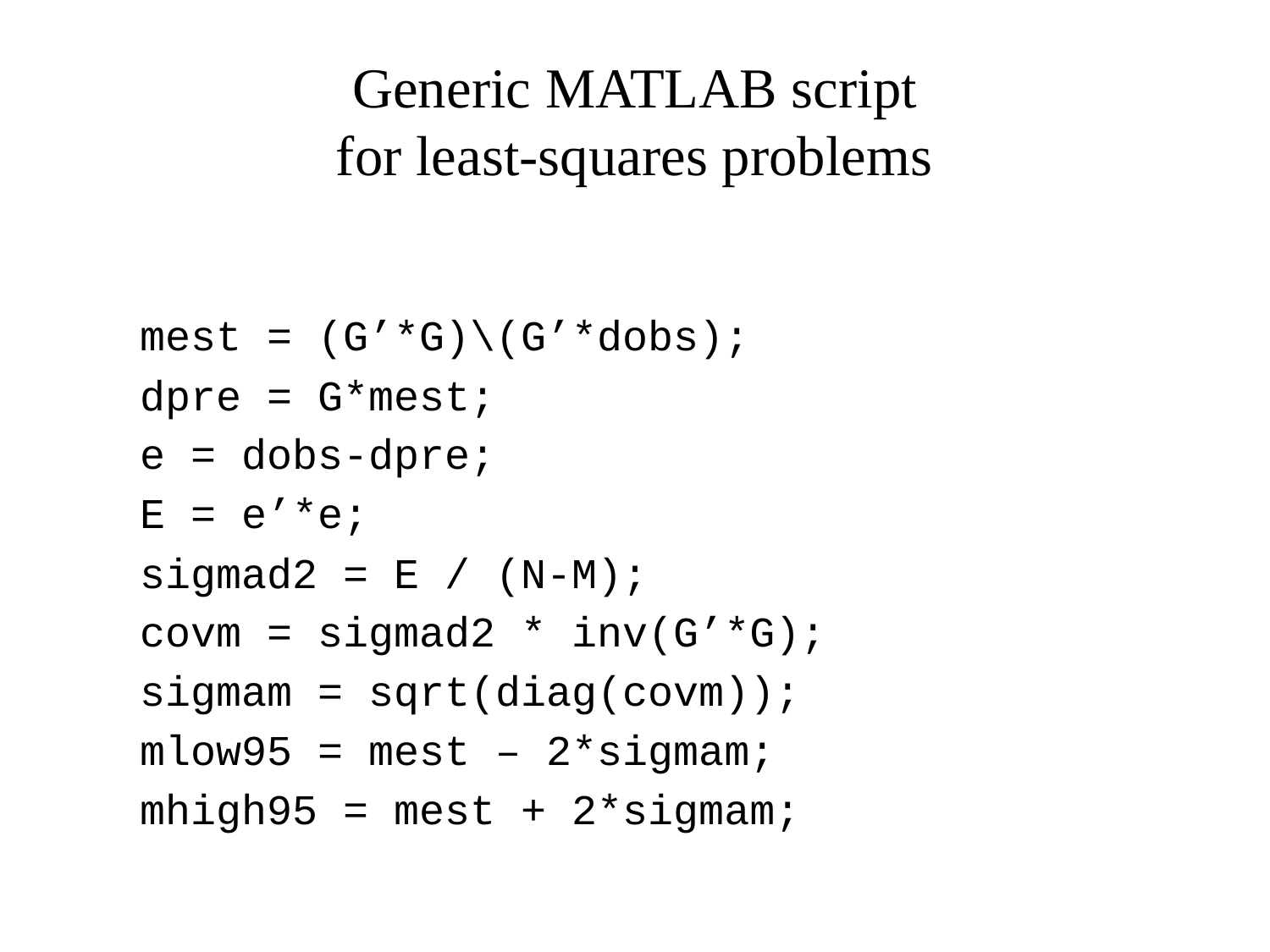

# Generic MATLAB script for least-squares problems

mest = (G’*G)\(G’*dobs);
dpre = G*mest;
e = dobs-dpre;
E = e’*e;
sigmad2 = E / (N-M);
covm = sigmad2 * inv(G’*G);
sigmam = sqrt(diag(covm));
mlow95 = mest – 2*sigmam;
mhigh95 = mest + 2*sigmam;